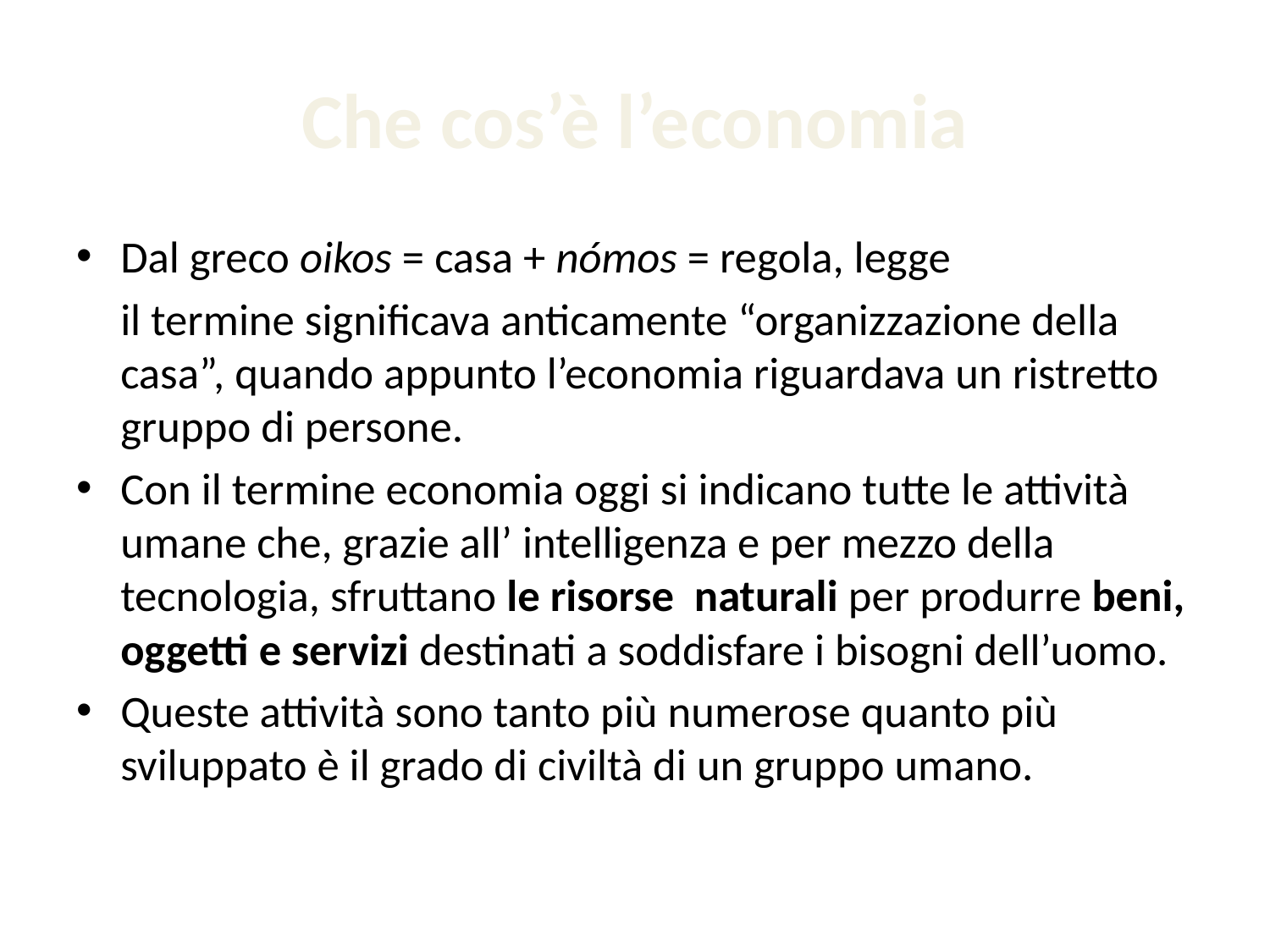

# Che cos’è l’economia
Dal greco oikos = casa + nómos = regola, legge
	il termine significava anticamente “organizzazione della casa”, quando appunto l’economia riguardava un ristretto gruppo di persone.
Con il termine economia oggi si indicano tutte le attività umane che, grazie all’ intelligenza e per mezzo della tecnologia, sfruttano le risorse  naturali per produrre beni, oggetti e servizi destinati a soddisfare i bisogni dell’uomo.
Queste attività sono tanto più numerose quanto più sviluppato è il grado di civiltà di un gruppo umano.